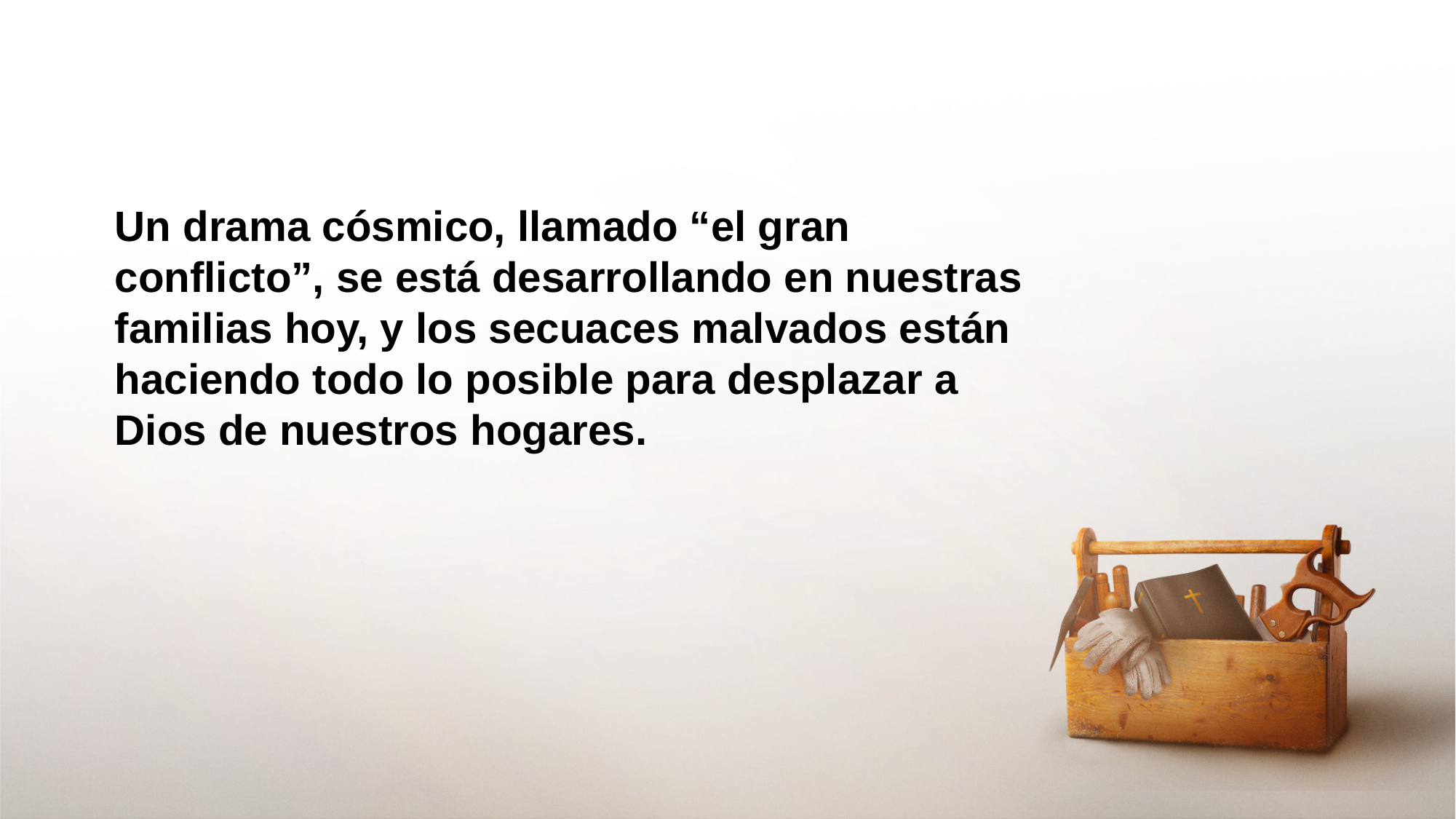

Un drama cósmico, llamado “el gran conflicto”, se está desarrollando en nuestras familias hoy, y los secuaces malvados están haciendo todo lo posible para desplazar a Dios de nuestros hogares.